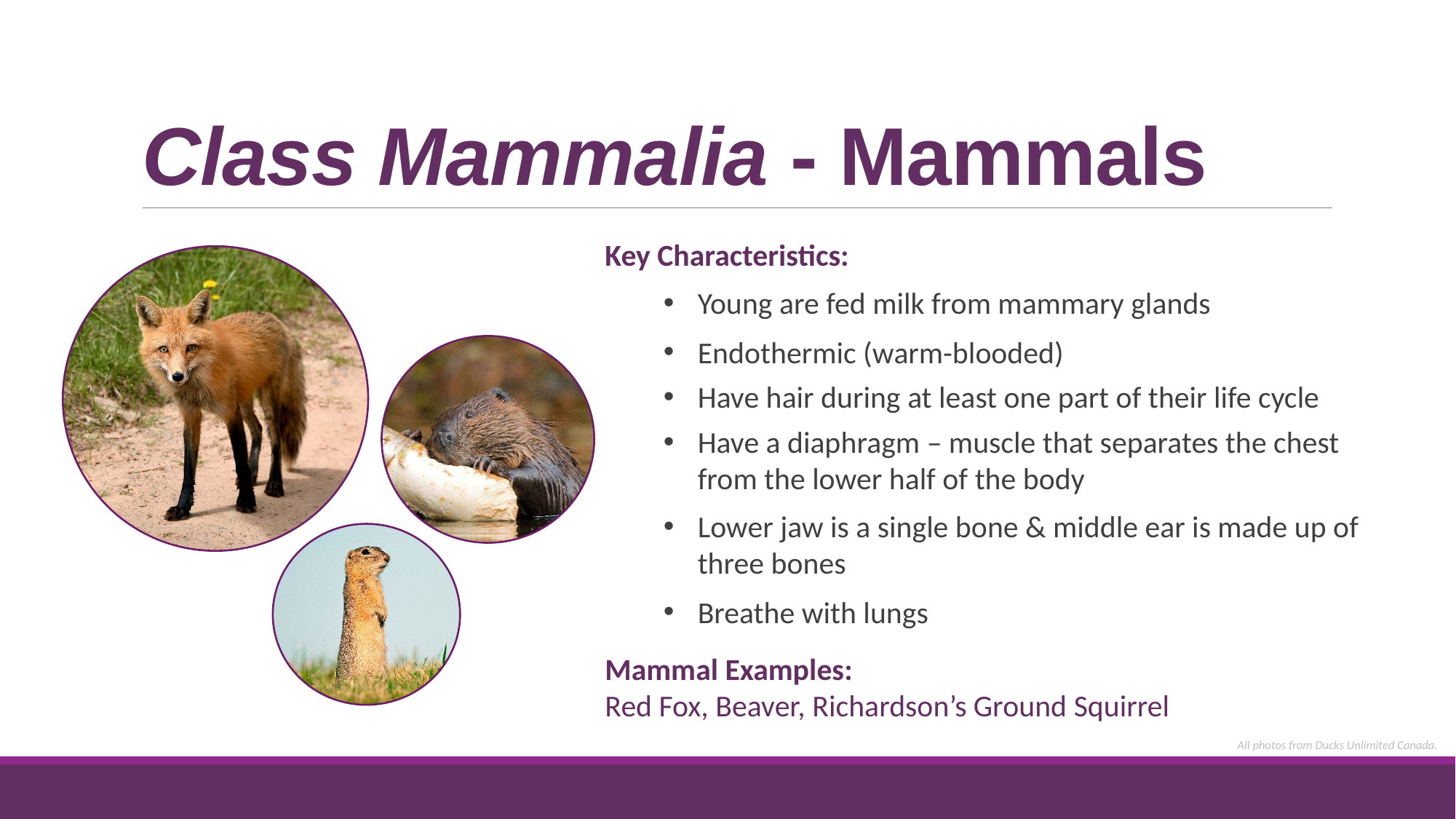

# Class Mammalia - Mammals
Key Characteristics:

Young are fed milk from mammary glands
Endothermic (warm-blooded)

Have hair during at least one part of their life cycle
Have a diaphragm – muscle that separates the chest from the lower half of the body
Lower jaw is a single bone & middle ear is made up of three bones

Breathe with lungs
Mammal Examples:
Red Fox, Beaver, Richardson’s Ground Squirrel
All photos from Ducks Unlimited Canada.